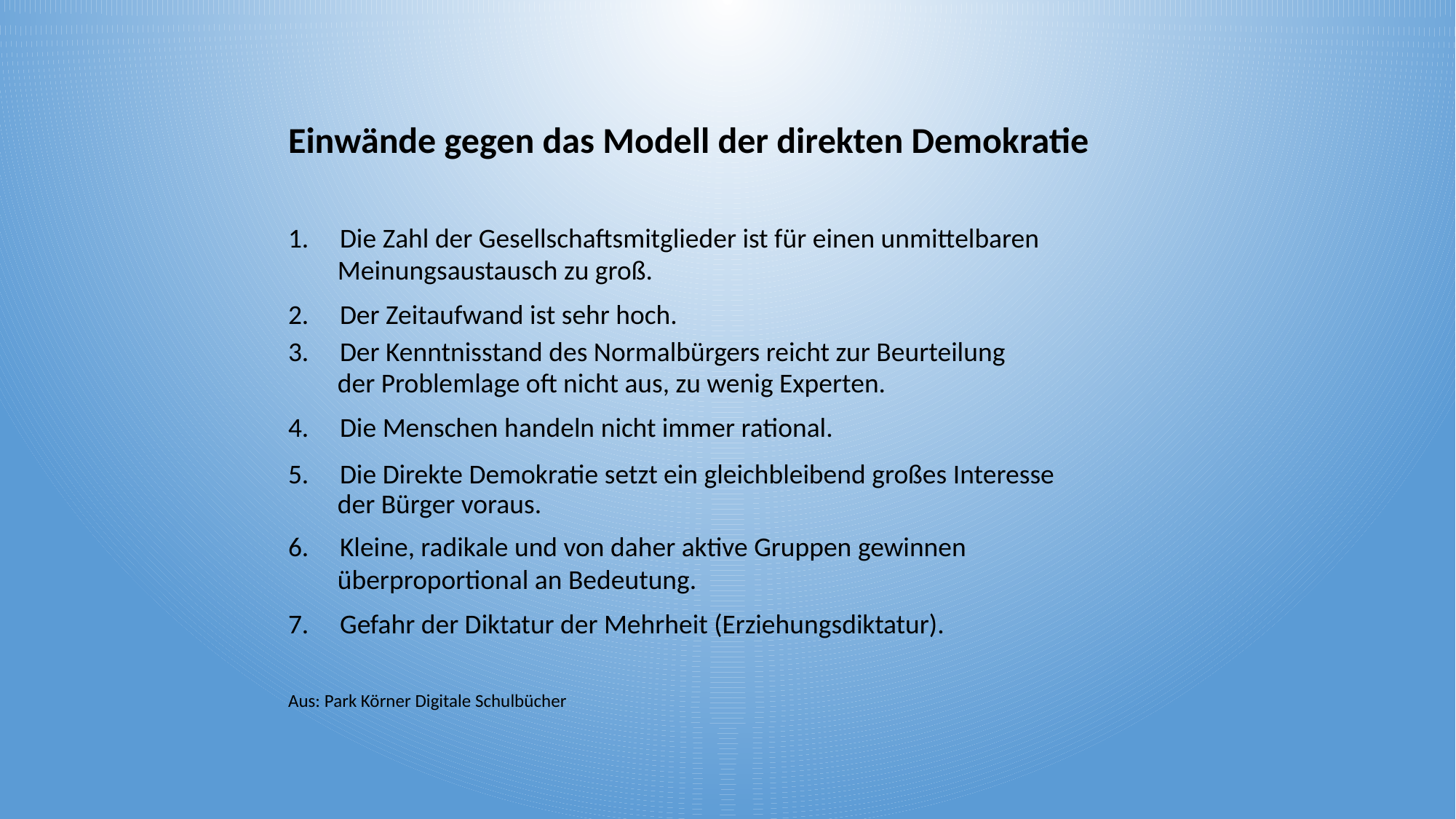

Einwände gegen das Modell der direkten Demokratie

1.     Die Zahl der Gesellschaftsmitglieder ist für einen unmittelbaren
        Meinungsaustausch zu groß.
2.     Der Zeitaufwand ist sehr hoch.
3.     Der Kenntnisstand des Normalbürgers reicht zur Beurteilung
        der Problemlage oft nicht aus, zu wenig Experten.
4.     Die Menschen handeln nicht immer rational.
5.     Die Direkte Demokratie setzt ein gleichbleibend großes Interesse
        der Bürger voraus.
6.     Kleine, radikale und von daher aktive Gruppen gewinnen
        überproportional an Bedeutung.
7.     Gefahr der Diktatur der Mehrheit (Erziehungsdiktatur).

Aus: Park Körner Digitale Schulbücher